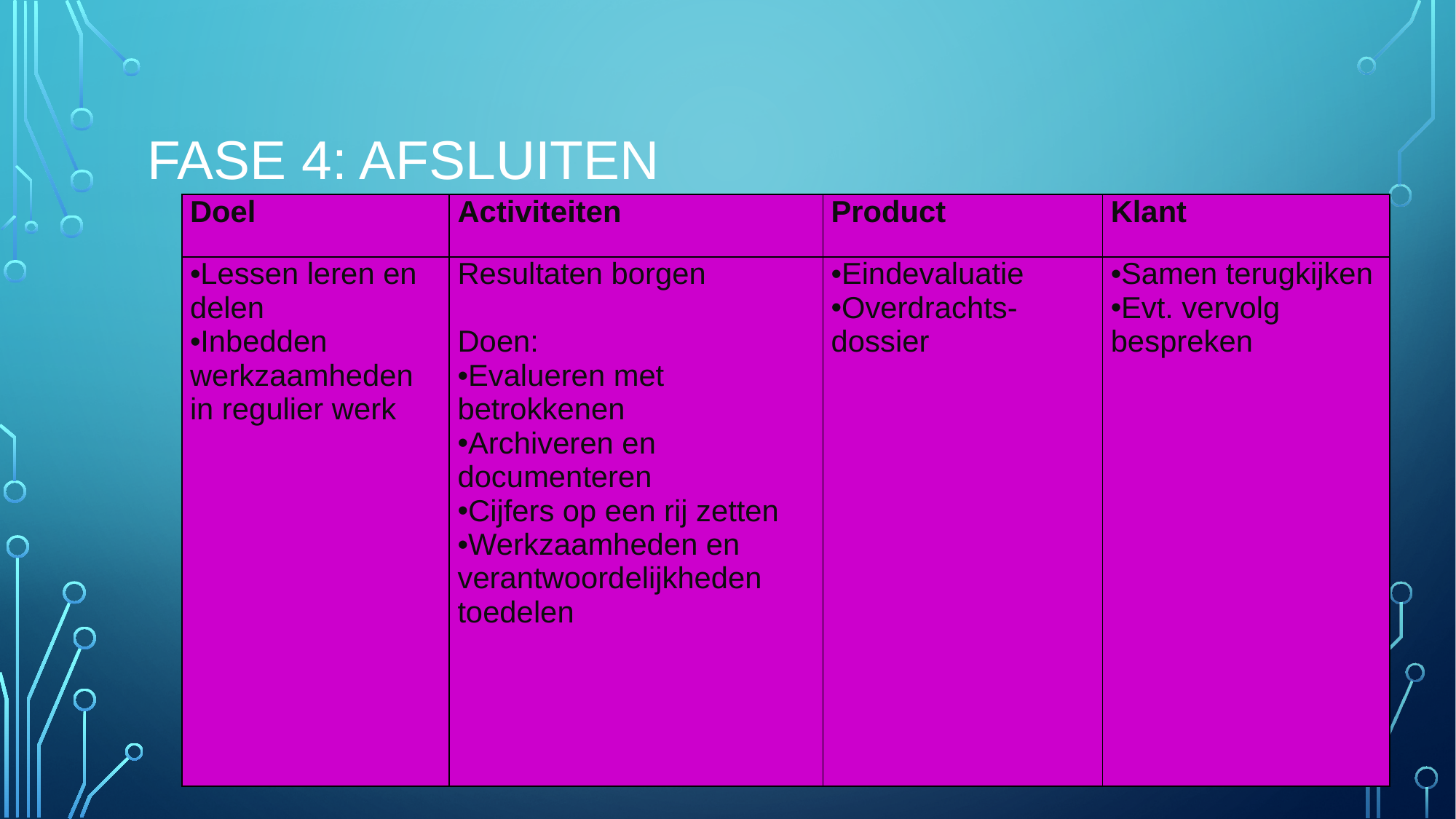

# Fase 4: afsluiten
| Doel | Activiteiten | Product | Klant |
| --- | --- | --- | --- |
| Lessen leren en delen Inbedden werkzaamheden in regulier werk | Resultaten borgen   Doen: Evalueren met betrokkenen Archiveren en documenteren Cijfers op een rij zetten Werkzaamheden en verantwoordelijkheden toedelen | Eindevaluatie Overdrachts-dossier | Samen terugkijken Evt. vervolg bespreken |